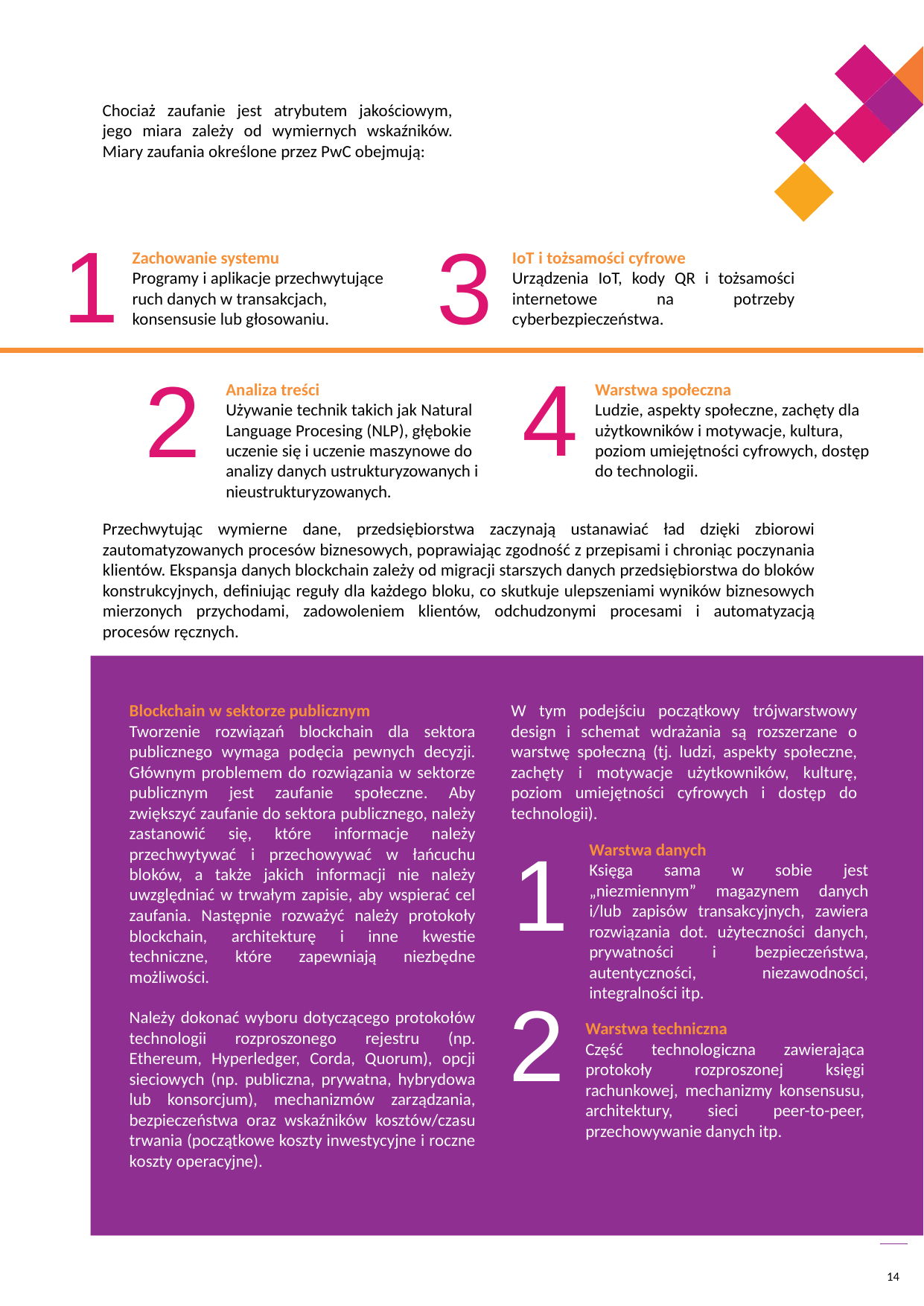

Chociaż zaufanie jest atrybutem jakościowym, jego miara zależy od wymiernych wskaźników. Miary zaufania określone przez PwC obejmują:
1
3
Zachowanie systemu
Programy i aplikacje przechwytujące ruch danych w transakcjach, konsensusie lub głosowaniu.
IoT i tożsamości cyfrowe
Urządzenia IoT, kody QR i tożsamości internetowe na potrzeby cyberbezpieczeństwa.
4
2
Analiza treści
Używanie technik takich jak Natural Language Procesing (NLP), głębokie uczenie się i uczenie maszynowe do analizy danych ustrukturyzowanych i nieustrukturyzowanych.
Warstwa społeczna
Ludzie, aspekty społeczne, zachęty dla użytkowników i motywacje, kultura, poziom umiejętności cyfrowych, dostęp do technologii.
Przechwytując wymierne dane, przedsiębiorstwa zaczynają ustanawiać ład dzięki zbiorowi zautomatyzowanych procesów biznesowych, poprawiając zgodność z przepisami i chroniąc poczynania klientów. Ekspansja danych blockchain zależy od migracji starszych danych przedsiębiorstwa do bloków konstrukcyjnych, definiując reguły dla każdego bloku, co skutkuje ulepszeniami wyników biznesowych mierzonych przychodami, zadowoleniem klientów, odchudzonymi procesami i automatyzacją procesów ręcznych.

Blockchain w sektorze publicznym
Tworzenie rozwiązań blockchain dla sektora publicznego wymaga podęcia pewnych decyzji. Głównym problemem do rozwiązania w sektorze publicznym jest zaufanie społeczne. Aby zwiększyć zaufanie do sektora publicznego, należy zastanowić się, które informacje należy przechwytywać i przechowywać w łańcuchu bloków, a także jakich informacji nie należy uwzględniać w trwałym zapisie, aby wspierać cel zaufania. Następnie rozważyć należy protokoły blockchain, architekturę i inne kwestie techniczne, które zapewniają niezbędne możliwości.

Należy dokonać wyboru dotyczącego protokołów technologii rozproszonego rejestru (np. Ethereum, Hyperledger, Corda, Quorum), opcji sieciowych (np. publiczna, prywatna, hybrydowa lub konsorcjum), mechanizmów zarządzania, bezpieczeństwa oraz wskaźników kosztów/czasu trwania (początkowe koszty inwestycyjne i roczne koszty operacyjne).

W tym podejściu początkowy trójwarstwowy design i schemat wdrażania są rozszerzane o warstwę społeczną (tj. ludzi, aspekty społeczne, zachęty i motywacje użytkowników, kulturę, poziom umiejętności cyfrowych i dostęp do technologii).

1
Warstwa danych
Księga sama w sobie jest „niezmiennym” magazynem danych i/lub zapisów transakcyjnych, zawiera rozwiązania dot. użyteczności danych, prywatności i bezpieczeństwa, autentyczności, niezawodności, integralności itp.

2
Warstwa techniczna
Część technologiczna zawierająca protokoły rozproszonej księgi rachunkowej, mechanizmy konsensusu, architektury, sieci peer-to-peer, przechowywanie danych itp.
14